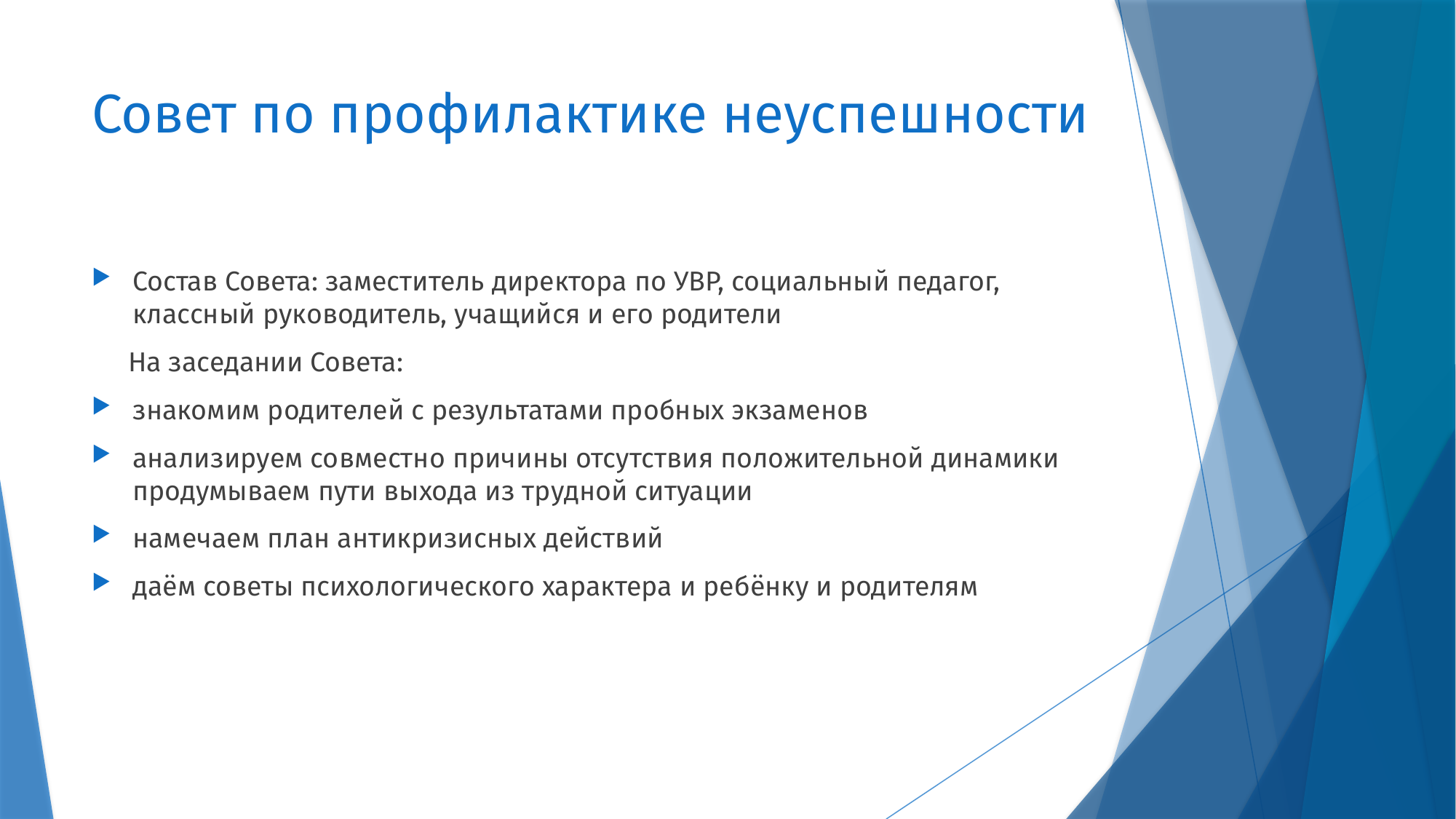

# Совет по профилактике неуспешности
Состав Совета: заместитель директора по УВР, социальный педагог, классный руководитель, учащийся и его родители
     На заседании Совета:
знакомим родителей с результатами пробных экзаменов
анализируем совместно причины отсутствия положительной динамики продумываем пути выхода из трудной ситуации
намечаем план антикризисных действий
даём советы психологического характера и ребёнку и родителям